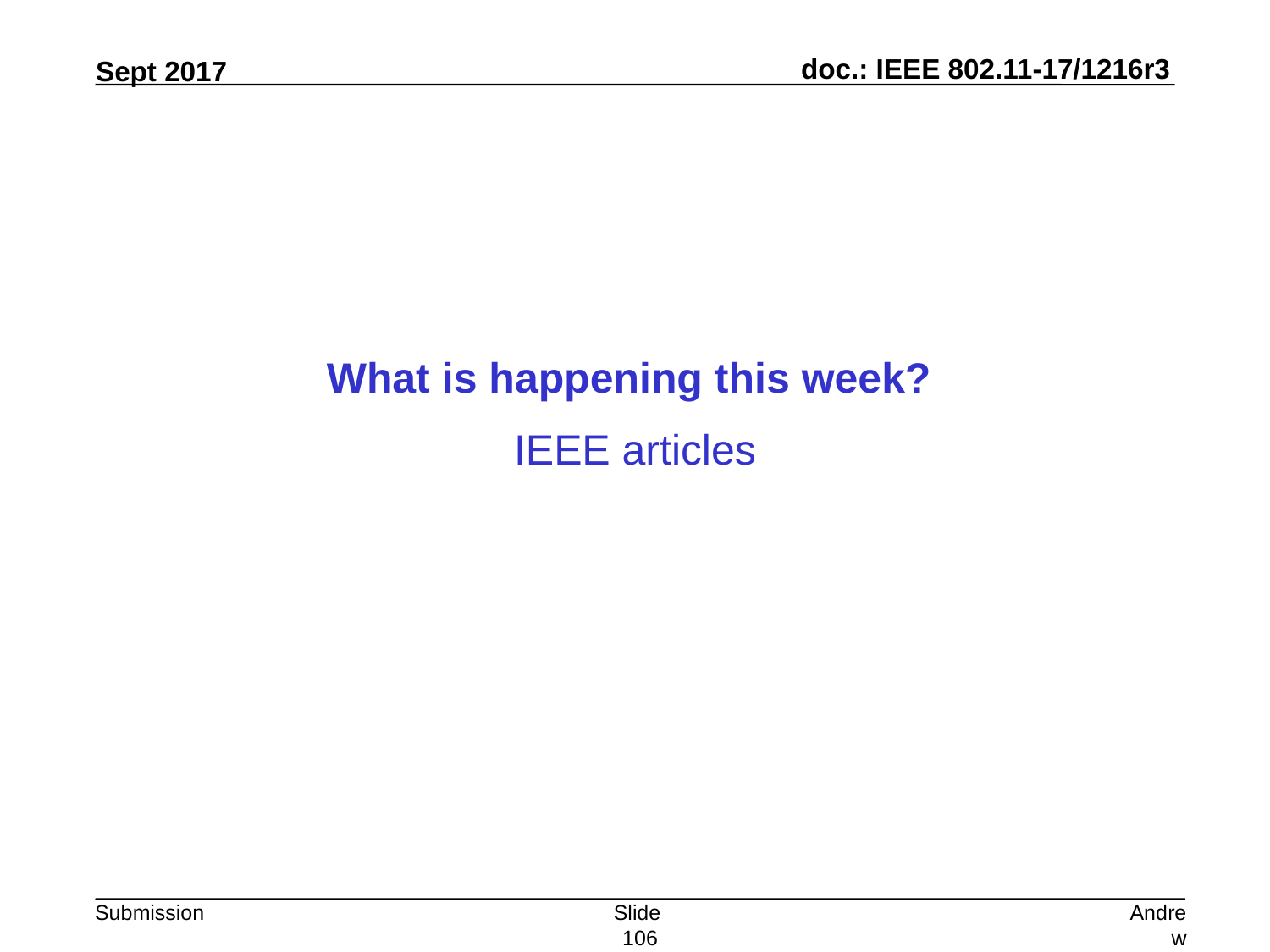

What is happening this week?
IEEE articles
Slide 106
Andrew Myles, Cisco